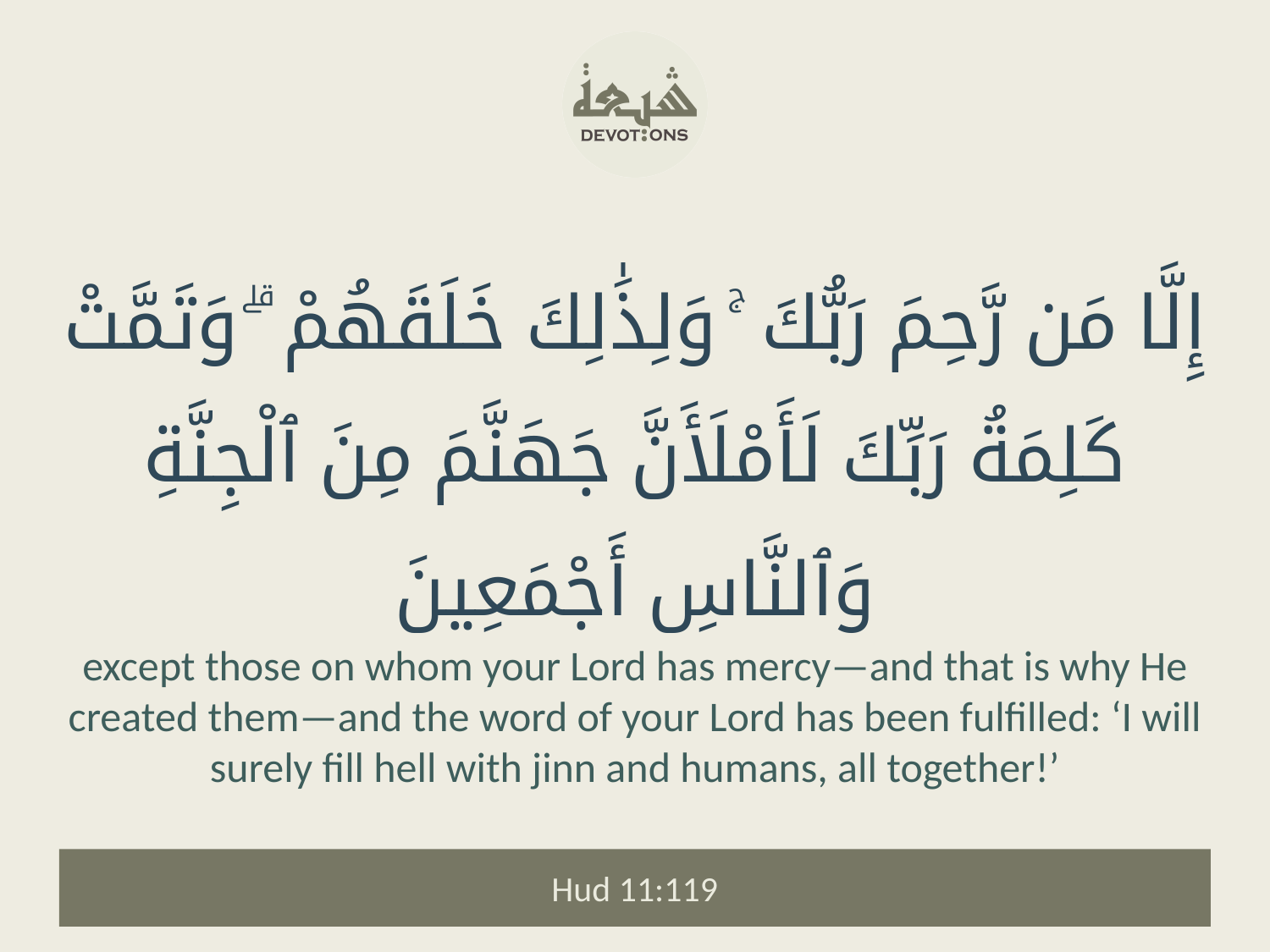

إِلَّا مَن رَّحِمَ رَبُّكَ ۚ وَلِذَٰلِكَ خَلَقَهُمْ ۗ وَتَمَّتْ كَلِمَةُ رَبِّكَ لَأَمْلَأَنَّ جَهَنَّمَ مِنَ ٱلْجِنَّةِ وَٱلنَّاسِ أَجْمَعِينَ
except those on whom your Lord has mercy—and that is why He created them—and the word of your Lord has been fulfilled: ‘I will surely fill hell with jinn and humans, all together!’
Hud 11:119